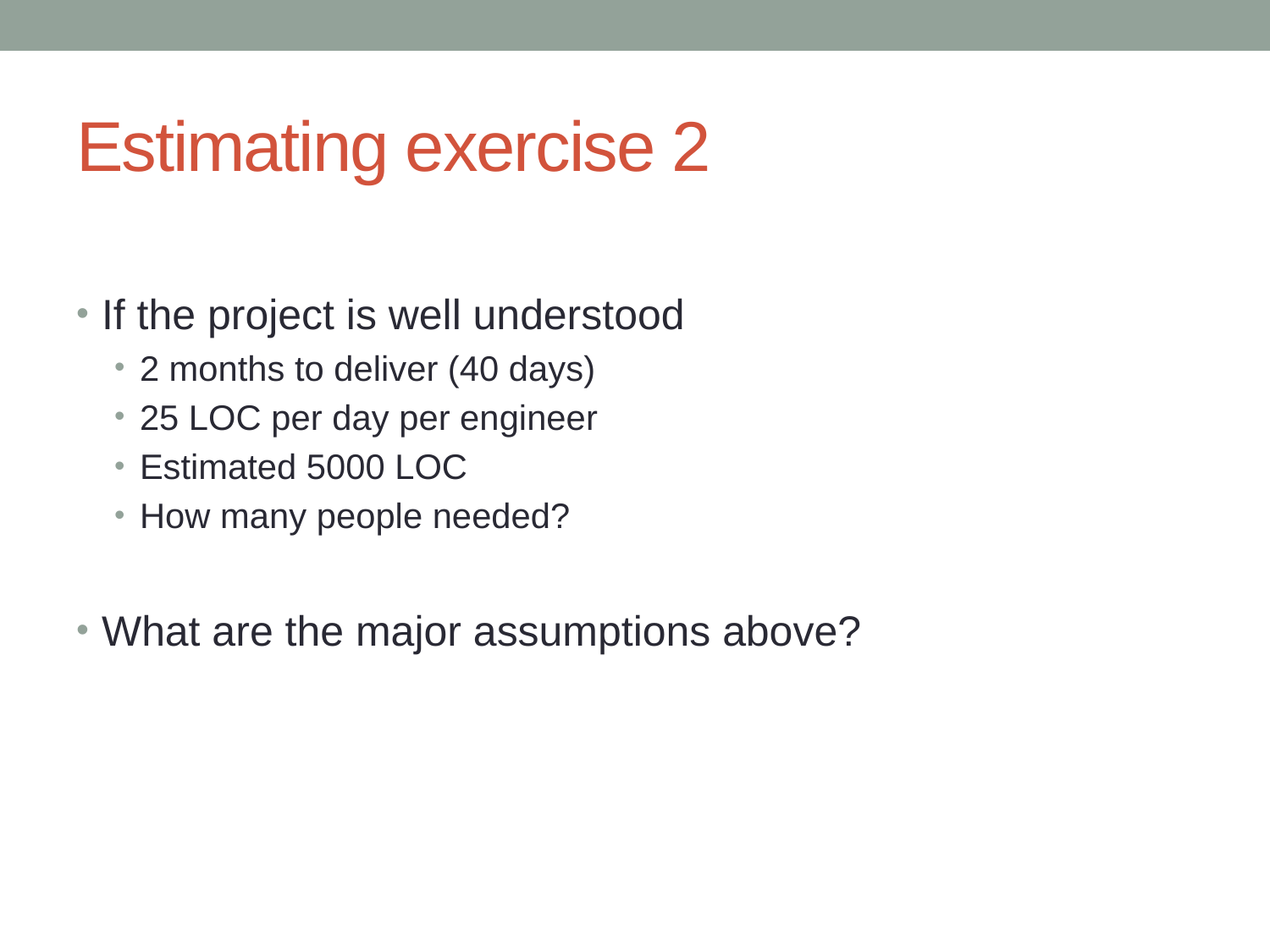

# Estimating exercise 2

If the project is well understood
2 months to deliver (40 days)
25 LOC per day per engineer
Estimated 5000 LOC
How many people needed?

What are the major assumptions above?